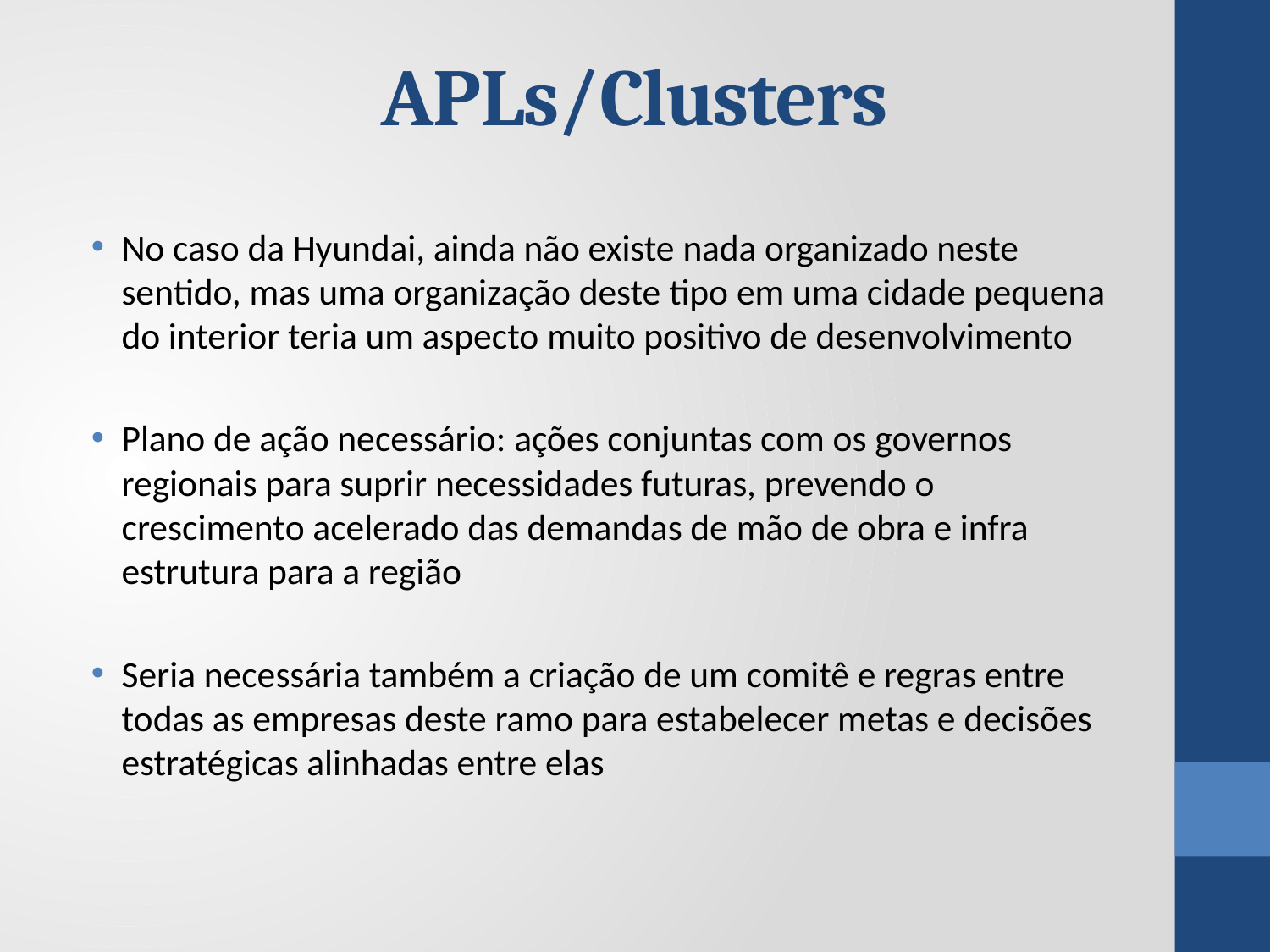

# APLs/Clusters

No caso da Hyundai, ainda não existe nada organizado neste sentido, mas uma organização deste tipo em uma cidade pequena do interior teria um aspecto muito positivo de desenvolvimento

Plano de ação necessário: ações conjuntas com os governos regionais para suprir necessidades futuras, prevendo o crescimento acelerado das demandas de mão de obra e infra estrutura para a região

Seria necessária também a criação de um comitê e regras entre todas as empresas deste ramo para estabelecer metas e decisões estratégicas alinhadas entre elas